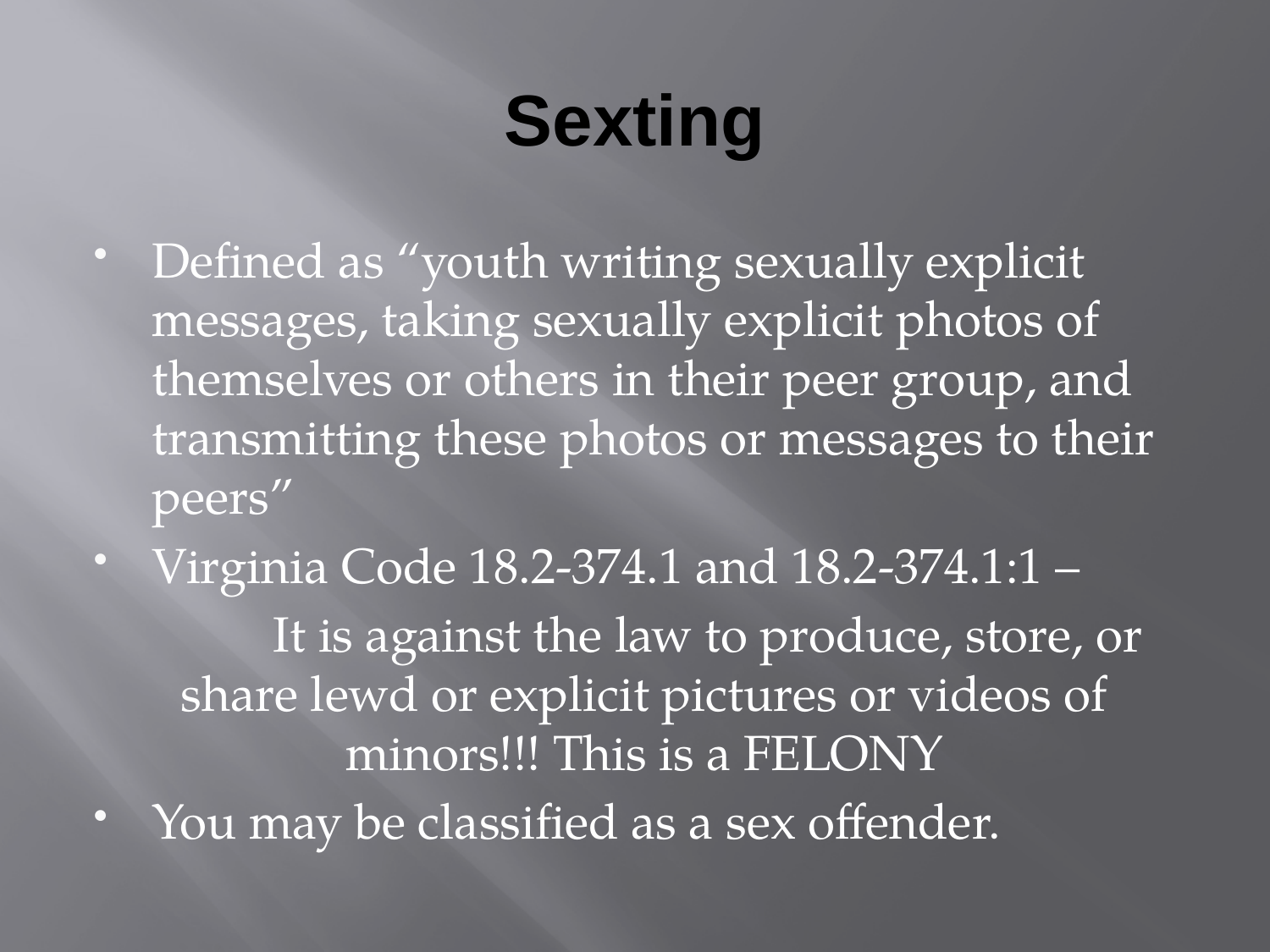

# Sexting
Defined as “youth writing sexually explicit messages, taking sexually explicit photos of themselves or others in their peer group, and transmitting these photos or messages to their peers”
Virginia Code 18.2-374.1 and 18.2-374.1:1 –
	It is against the law to produce, store, or share lewd or explicit pictures or videos of minors!!! This is a FELONY
You may be classified as a sex offender.